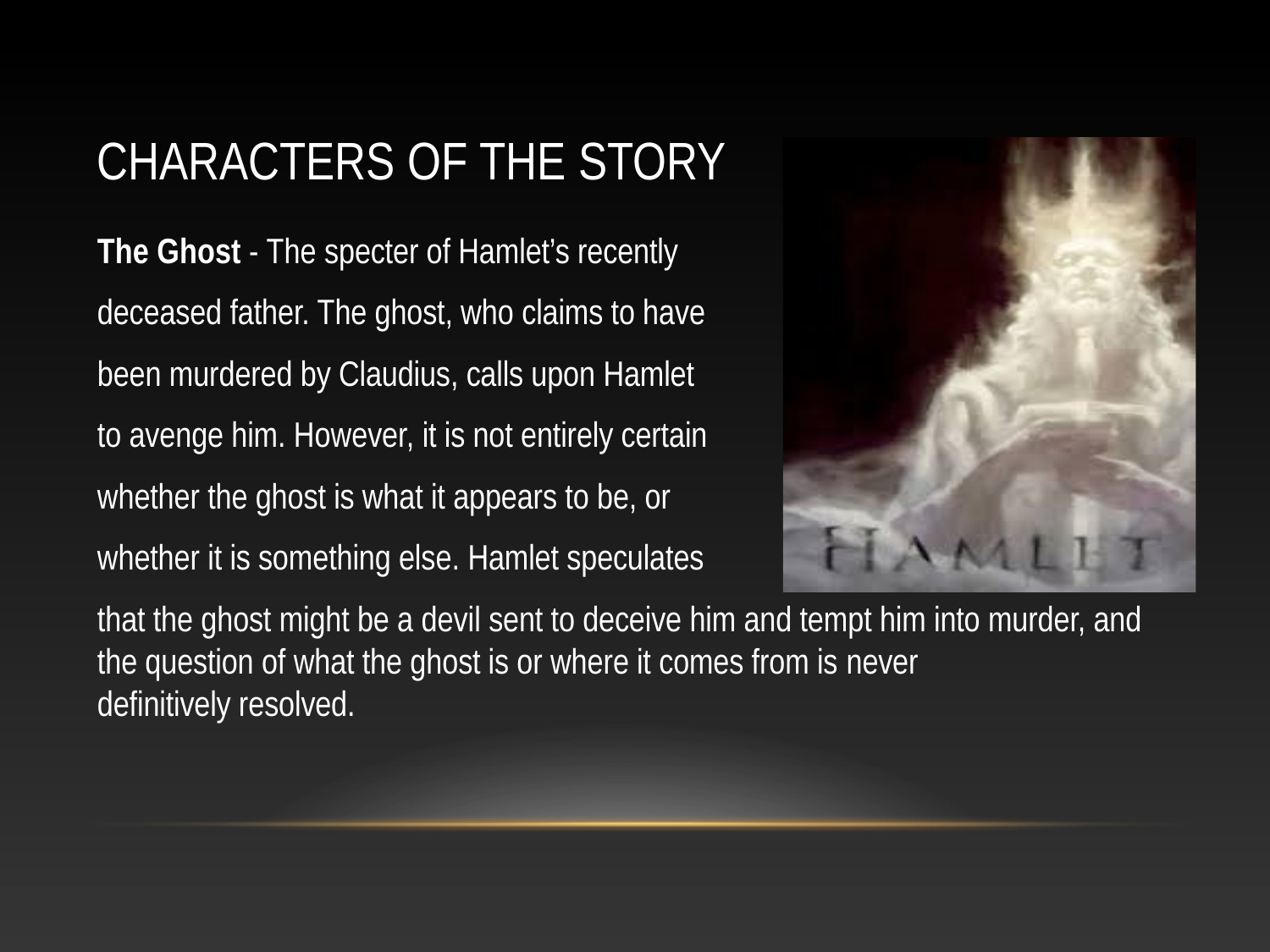

# CHARACTERS OF THE STORY

The Ghost - The specter of Hamlet’s recently  deceased father. The ghost, who claims to have  been murdered by Claudius, calls upon Hamlet  to avenge him. However, it is not entirely certain  whether the ghost is what it appears to be, or  whether it is something else. Hamlet speculates
that the ghost might be a devil sent to deceive him and tempt him into murder, and  the question of what the ghost is or where it comes from is never
definitively resolved.